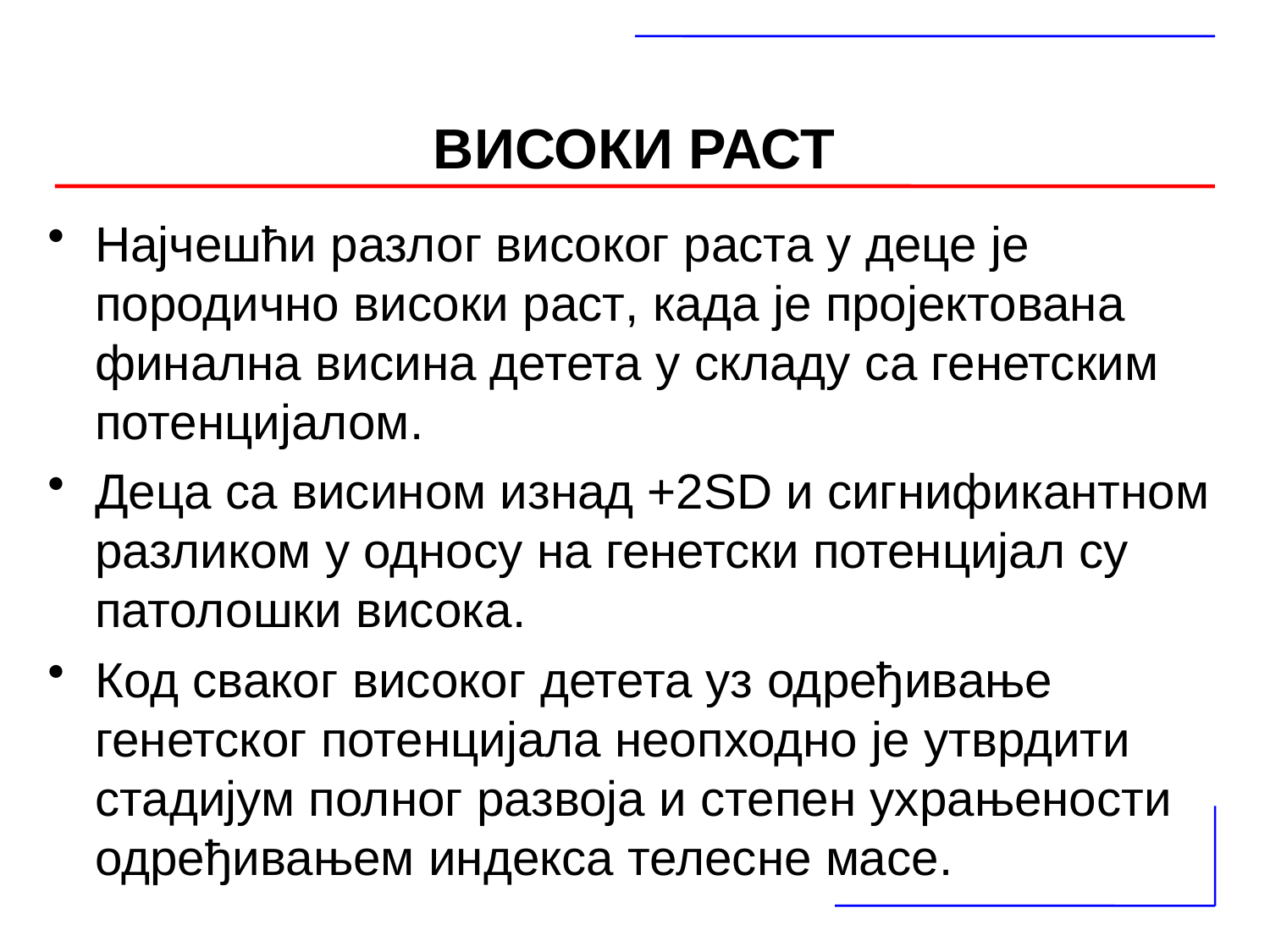

# ВИСОКИ РАСТ
Најчешћи разлог високог раста у деце је породично високи раст, када је пројектована финална висина детета у складу са генетским потенцијалом.
Деца са висином изнад +2SD и сигнификантном разликом у односу на генетски потенцијал су патолошки висока.
Код сваког високог детета уз одређивање генетског потенцијала неопходно је утврдити стадијум полног развоја и степен ухрањености одређивањем индекса телесне масе.